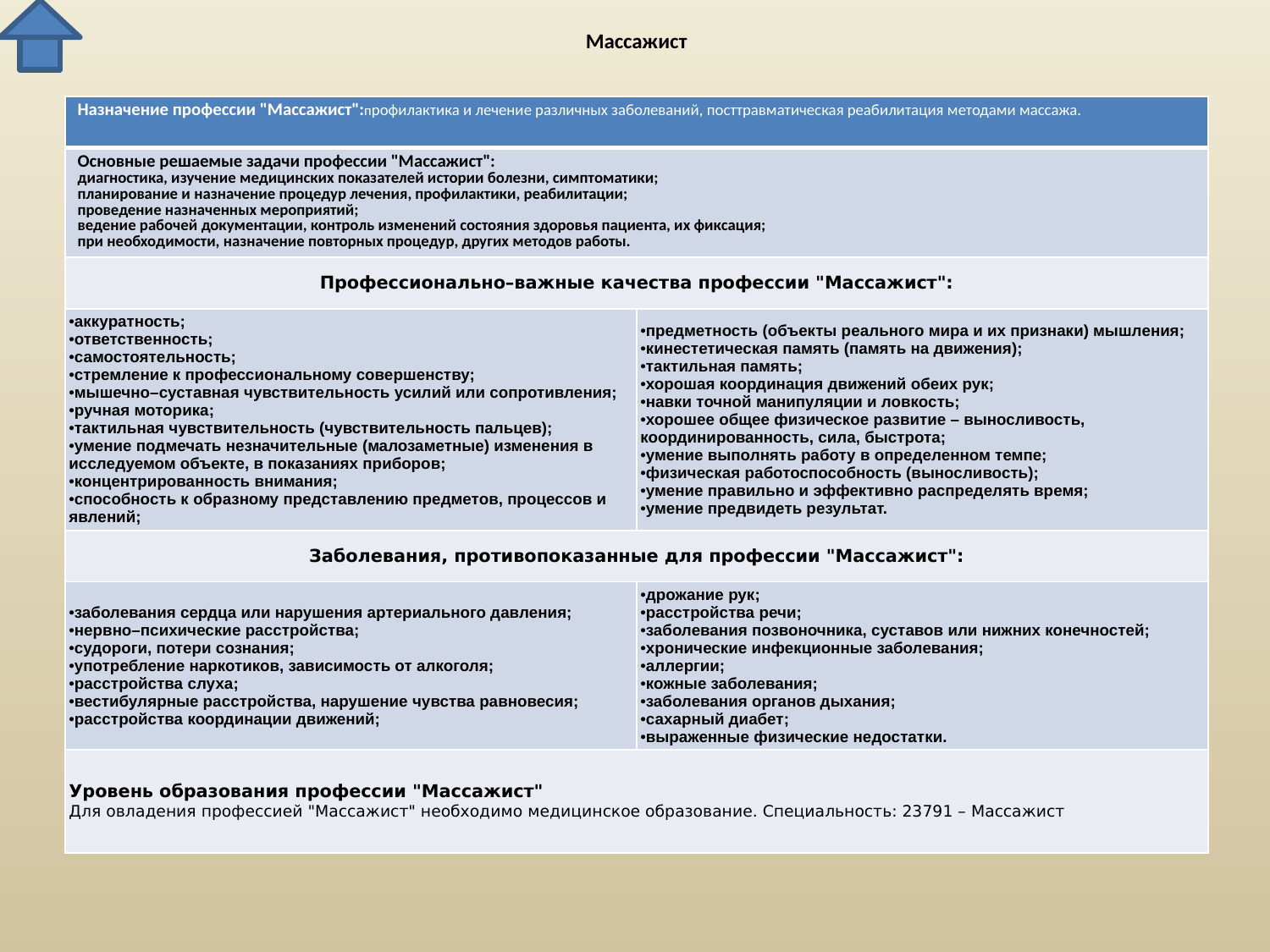

# Массажист
| Назначение профессии "Массажист":профилактика и лечение различных заболеваний, посттравматическая реабилитация методами массажа. |  |
| --- | --- |
| Основные решаемые задачи профессии "Массажист": диагностика, изучение медицинских показателей истории болезни, симптоматики; планирование и назначение процедур лечения, профилактики, реабилитации; проведение назначенных мероприятий; ведение рабочей документации, контроль изменений состояния здоровья пациента, их фиксация; при необходимости, назначение повторных процедур, других методов работы. |  |
| Профессионально–важные качества профессии "Массажист": |  |
| аккуратность; ответственность; самостоятельность; стремление к профессиональному совершенству; мышечно–суставная чувствительность усилий или сопротивления; ручная моторика; тактильная чувствительность (чувствительность пальцев); умение подмечать незначительные (малозаметные) изменения в исследуемом объекте, в показаниях приборов; концентрированность внимания; способность к образному представлению предметов, процессов и явлений; | предметность (объекты реального мира и их признаки) мышления; кинестетическая память (память на движения); тактильная память; хорошая координация движений обеих рук; навки точной манипуляции и ловкость; хорошее общее физическое развитие – выносливость, координированность, сила, быстрота; умение выполнять работу в определенном темпе; физическая работоспособность (выносливость); умение правильно и эффективно распределять время; умение предвидеть результат. |
| Заболевания, противопоказанные для профессии "Массажист": |  |
| заболевания сердца или нарушения артериального давления; нервно–психические расстройства; судороги, потери сознания; употребление наркотиков, зависимость от алкоголя; расстройства слуха; вестибулярные расстройства, нарушение чувства равновесия; расстройства координации движений; | дрожание рук; расстройства речи; заболевания позвоночника, суставов или нижних конечностей; хронические инфекционные заболевания; аллергии; кожные заболевания; заболевания органов дыхания; сахарный диабет; выраженные физические недостатки. |
| Уровень образования профессии "Массажист" Для овладения профессией "Массажист" необходимо медицинское образование. Специальность: 23791 – Массажист |  |